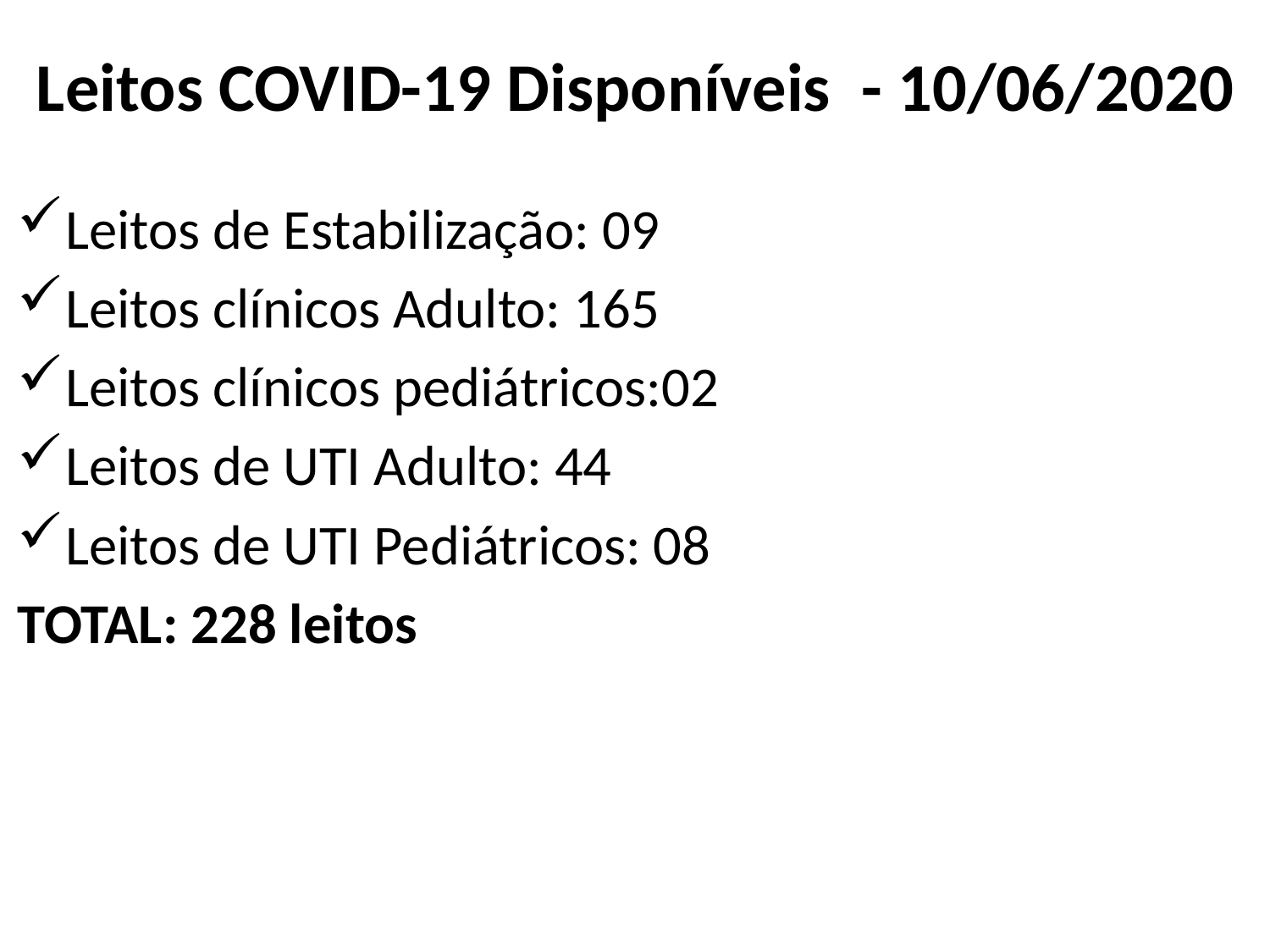

# Leitos COVID-19 Disponíveis  - 10/06/2020
Leitos de Estabilização: 09
Leitos clínicos Adulto: 165
Leitos clínicos pediátricos:02
Leitos de UTI Adulto: 44
Leitos de UTI Pediátricos: 08
TOTAL: 228 leitos